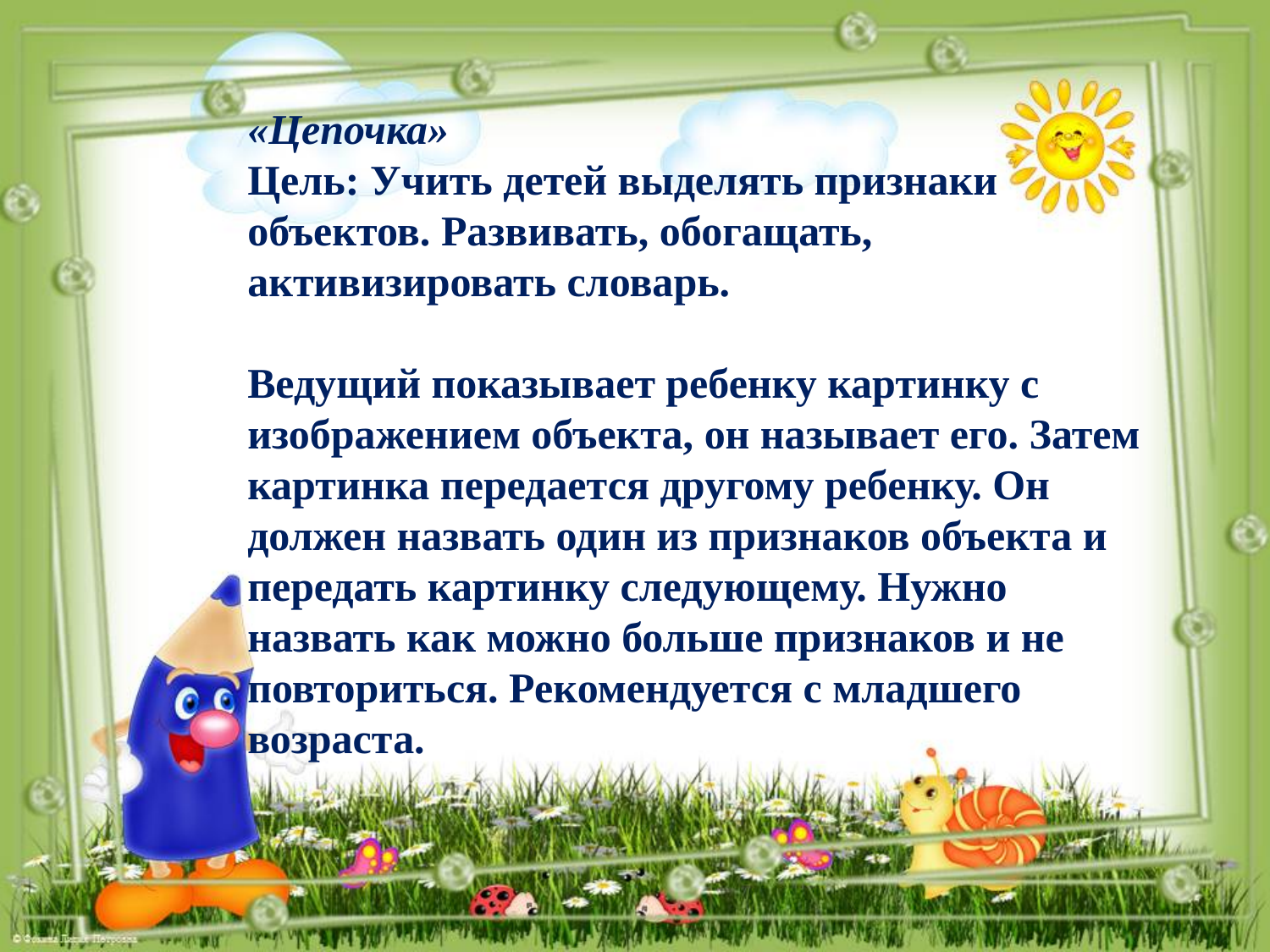

«Цепочка»
Цель: Учить детей выделять признаки объектов. Развивать, обогащать, активизировать словарь.
Ведущий показывает ребенку картинку с изображением объекта, он называет его. Затем картинка передается другому ребенку. Он должен назвать один из признаков объекта и передать картинку следующему. Нужно назвать как можно больше признаков и не повториться. Рекомендуется с младшего возраста.